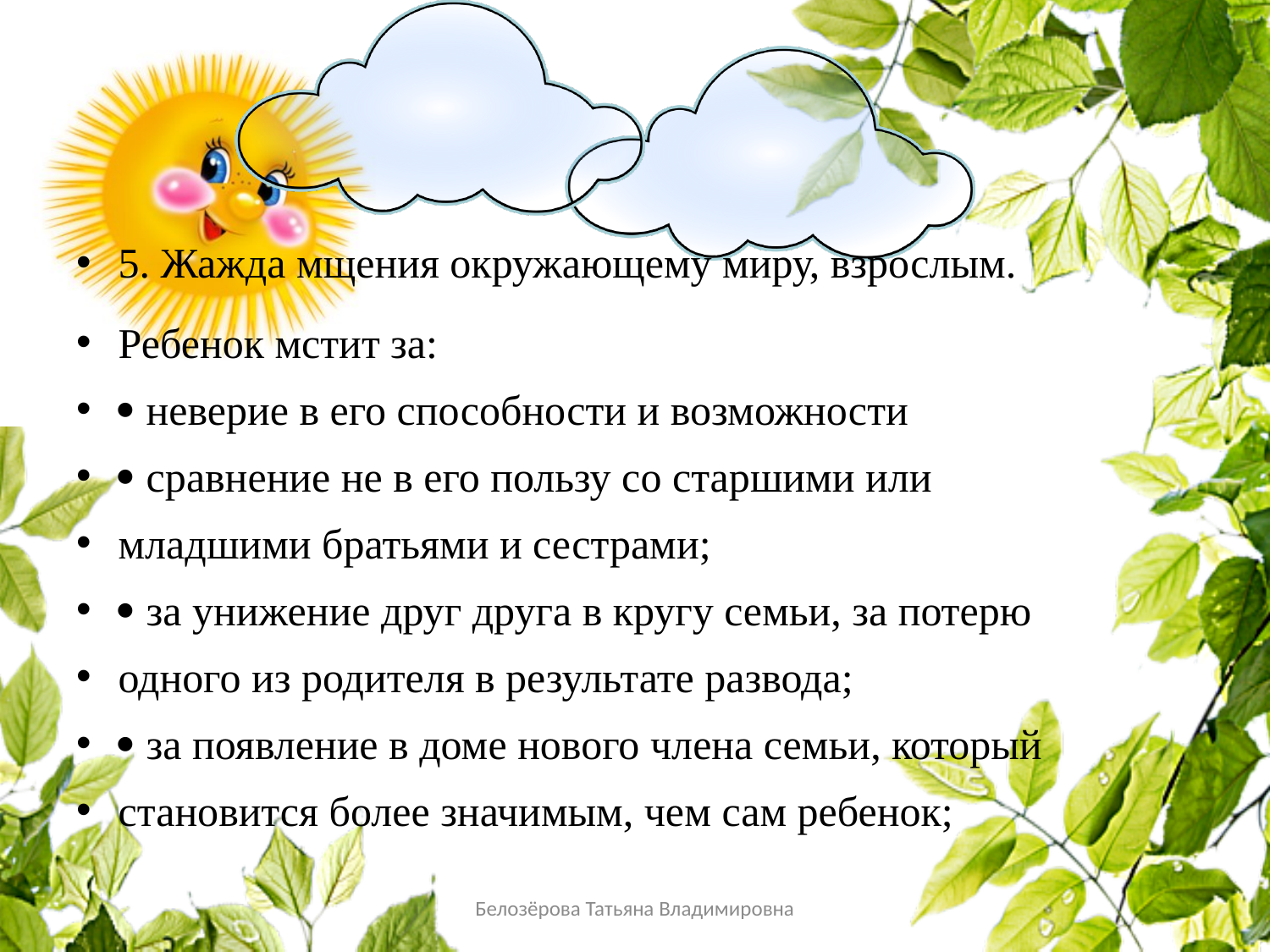

#
5. Жажда мщения окружающему миру, взрослым.
Ребенок мстит за:
• неверие в его способности и возможности
• сравнение не в его пользу со старшими или
младшими братьями и сестрами;
• за унижение друг друга в кругу семьи, за потерю
одного из родителя в результате развода;
• за появление в доме нового члена семьи, который
становится более значимым, чем сам ребенок;

Белозёрова Татьяна Владимировна